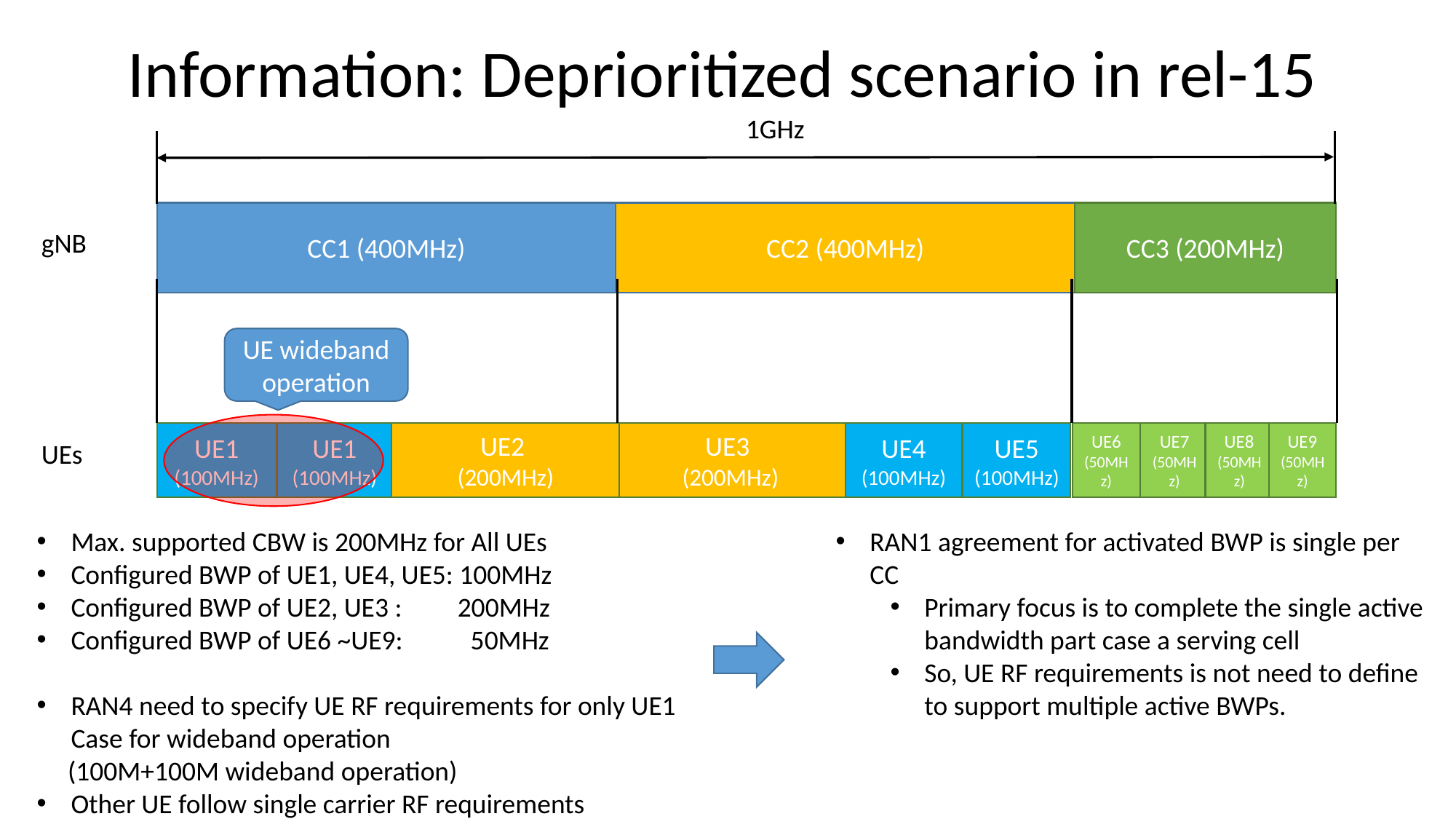

Information: Deprioritized scenario in rel-15
1GHz
CC1 (400MHz)
CC2 (400MHz)
CC3 (200MHz)
UE wideband operation

UE1 (100MHz)
UE1 (100MHz)
UE2
(200MHz)
UE3
(200MHz)
UE4 (100MHz)
UE6 (50MHz)
UE7 (50MHz)
UE8 (50MHz)
UE9 (50MHz)
UE5 (100MHz)
gNB
UEs
RAN1 agreement for activated BWP is single per CC
Primary focus is to complete the single active bandwidth part case a serving cell
So, UE RF requirements is not need to define to support multiple active BWPs.
Max. supported CBW is 200MHz for All UEs
Configured BWP of UE1, UE4, UE5: 100MHz
Configured BWP of UE2, UE3 :         200MHz
Configured BWP of UE6 ~UE9:           50MHz

RAN4 need to specify UE RF requirements for only UE1 Case for wideband operation
     (100M+100M wideband operation)
Other UE follow single carrier RF requirements